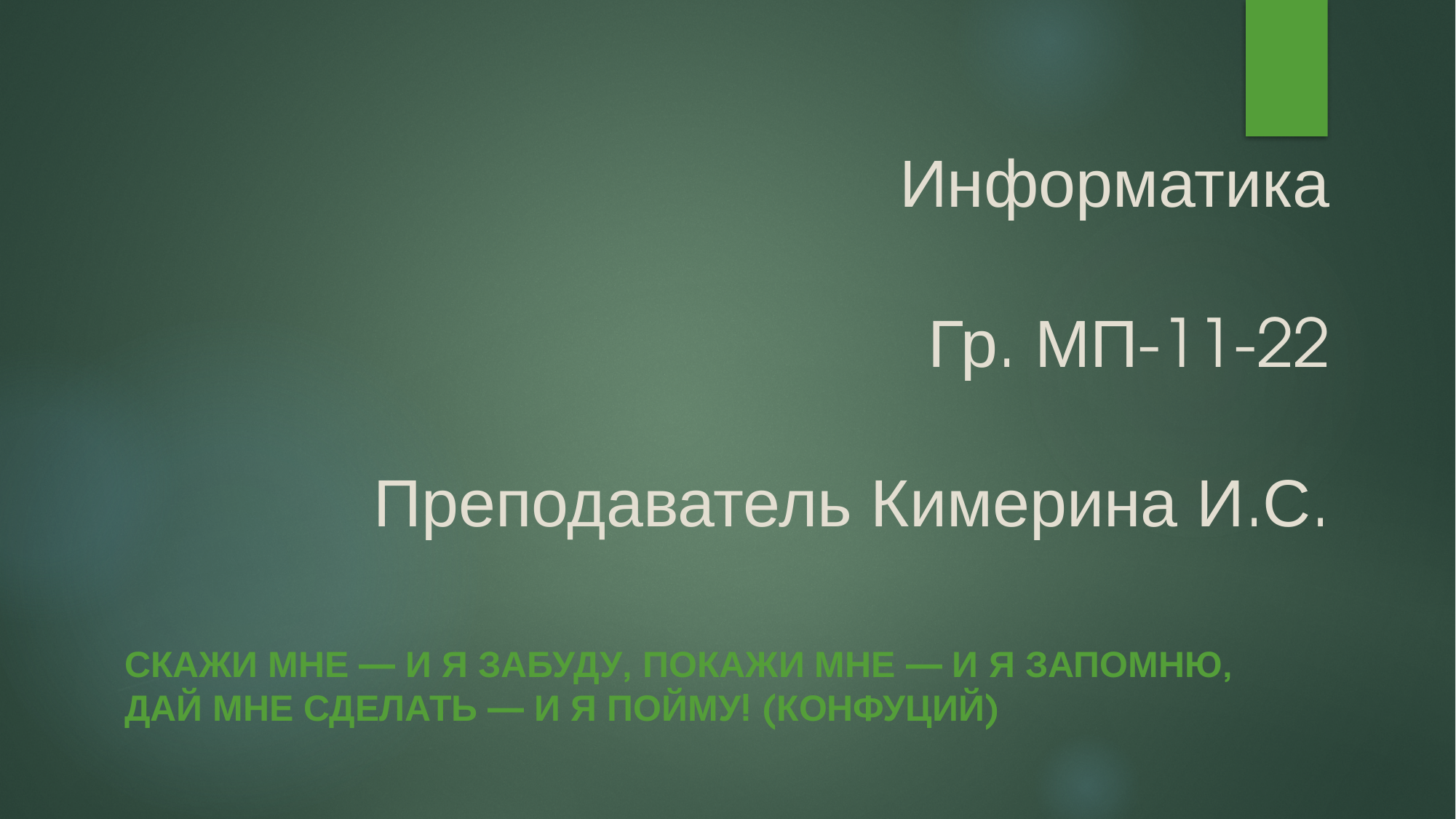

# Информатика Гр. МП-11-22 Преподаватель Кимерина И.С.
Скажи мне — и я забуду, покажи мне — и я запомню, Дай мне сделать — и я пойму! (Конфуций)